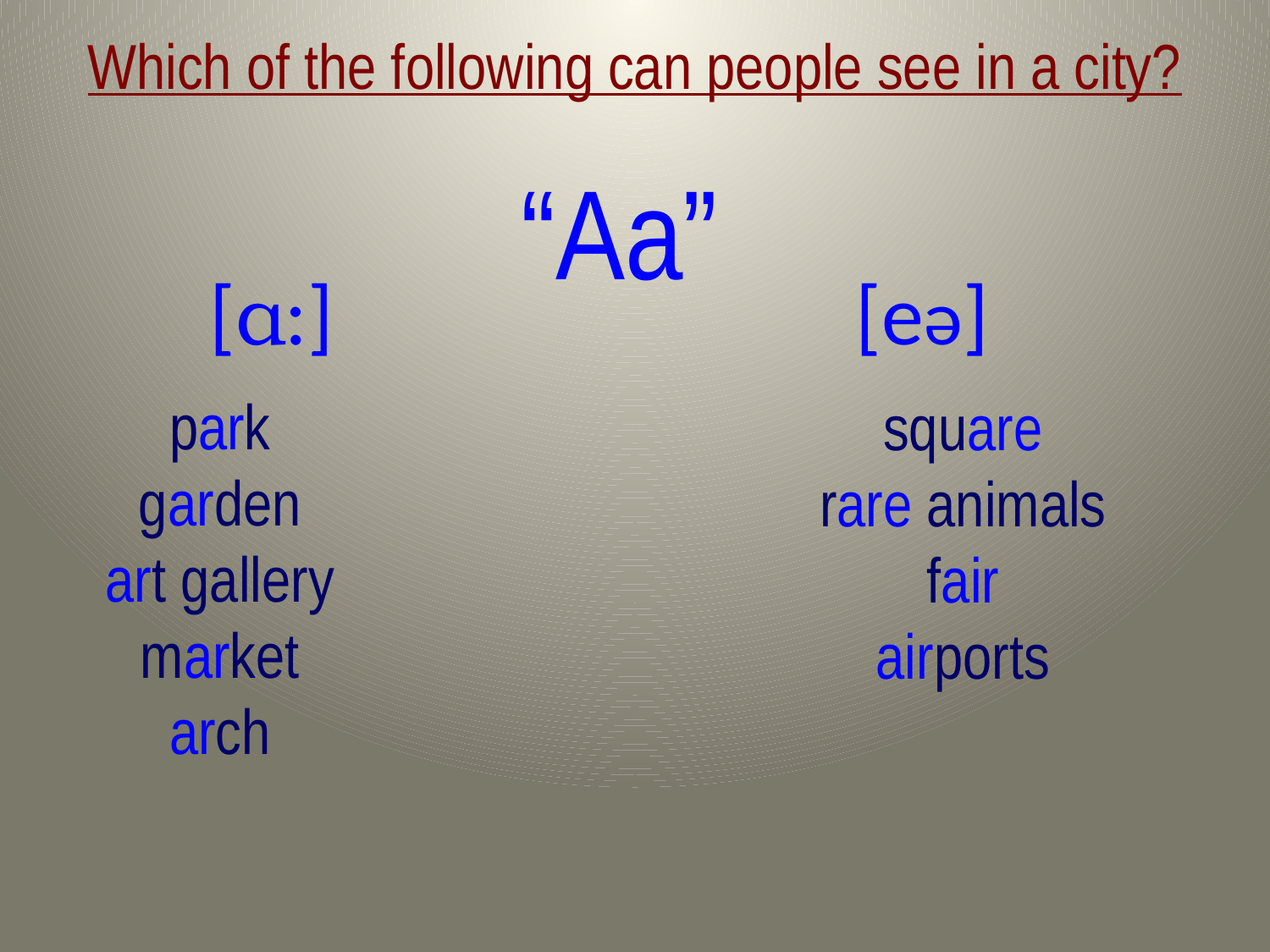

Which of the following can people see in a city?
“Aa”
[α:]

[eə]

park
garden
art gallery
market
arch

square
rare animals
fair
airports